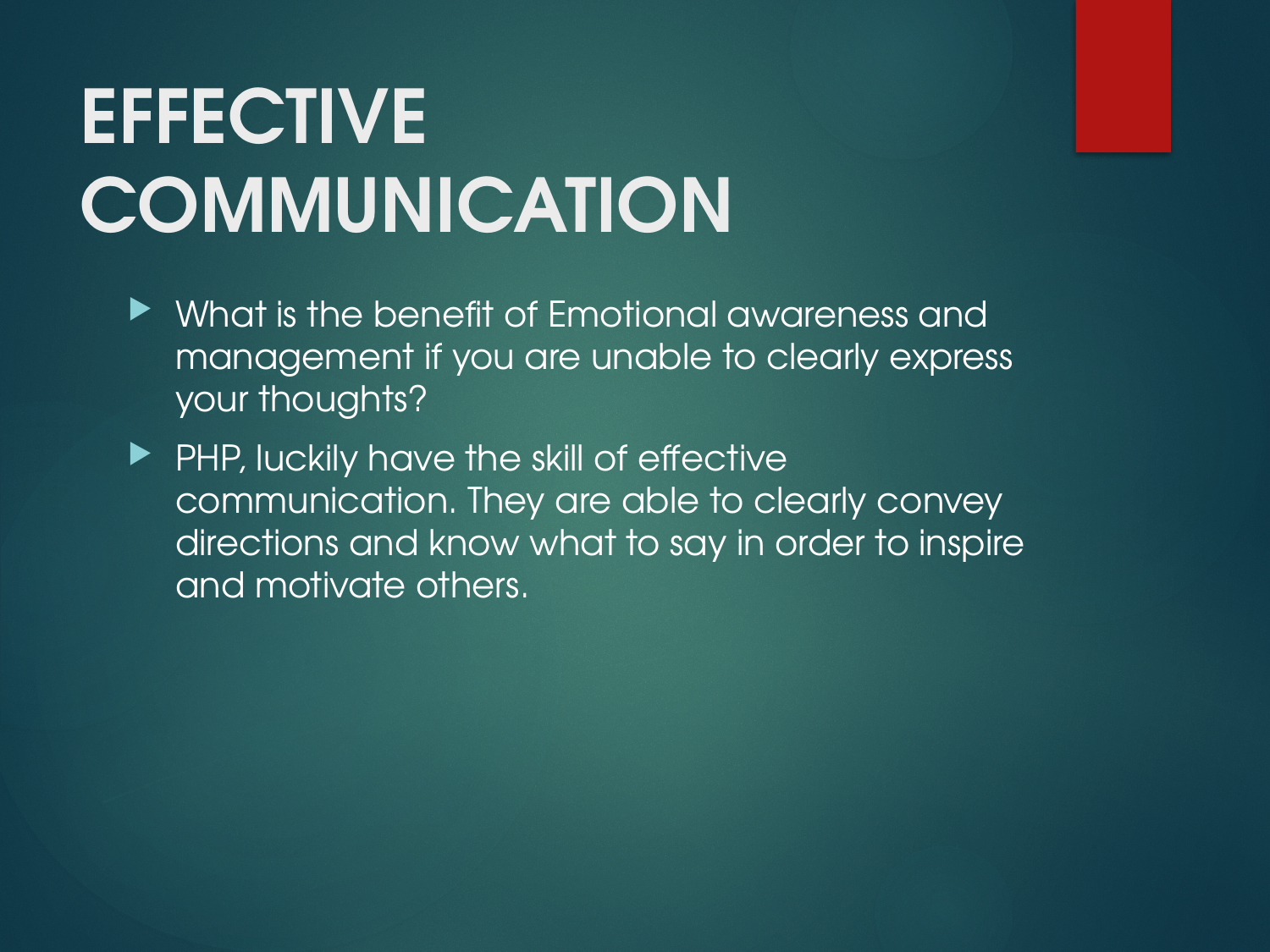

# EFFECTIVE COMMUNICATION
What is the benefit of Emotional awareness and management if you are unable to clearly express your thoughts?
PHP, luckily have the skill of effective communication. They are able to clearly convey directions and know what to say in order to inspire and motivate others.